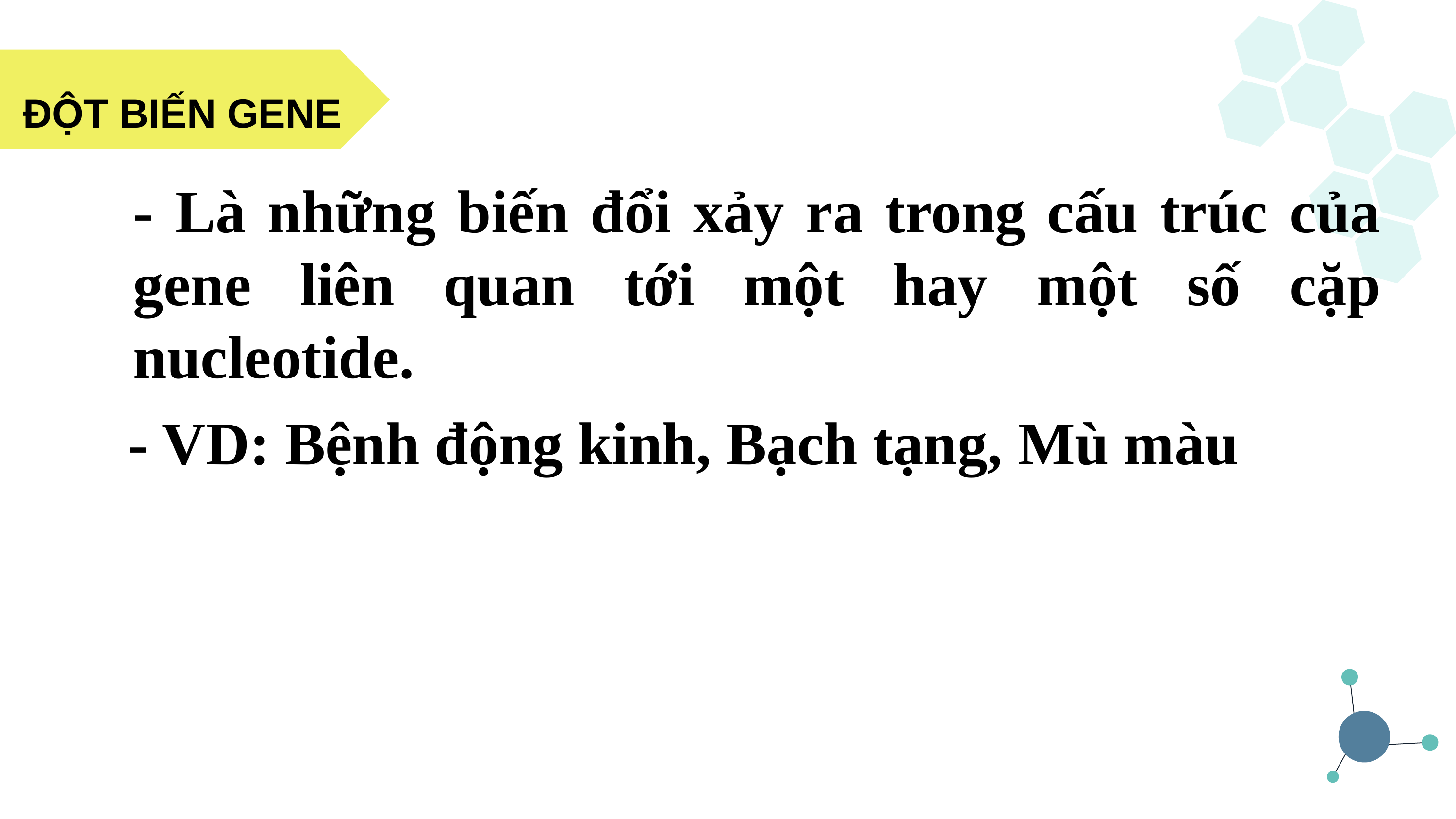

ĐỘT BIẾN GENE
- Là những biến đổi xảy ra trong cấu trúc của gene liên quan tới một hay một số cặp nucleotide.
- VD: Bệnh động kinh, Bạch tạng, Mù màu